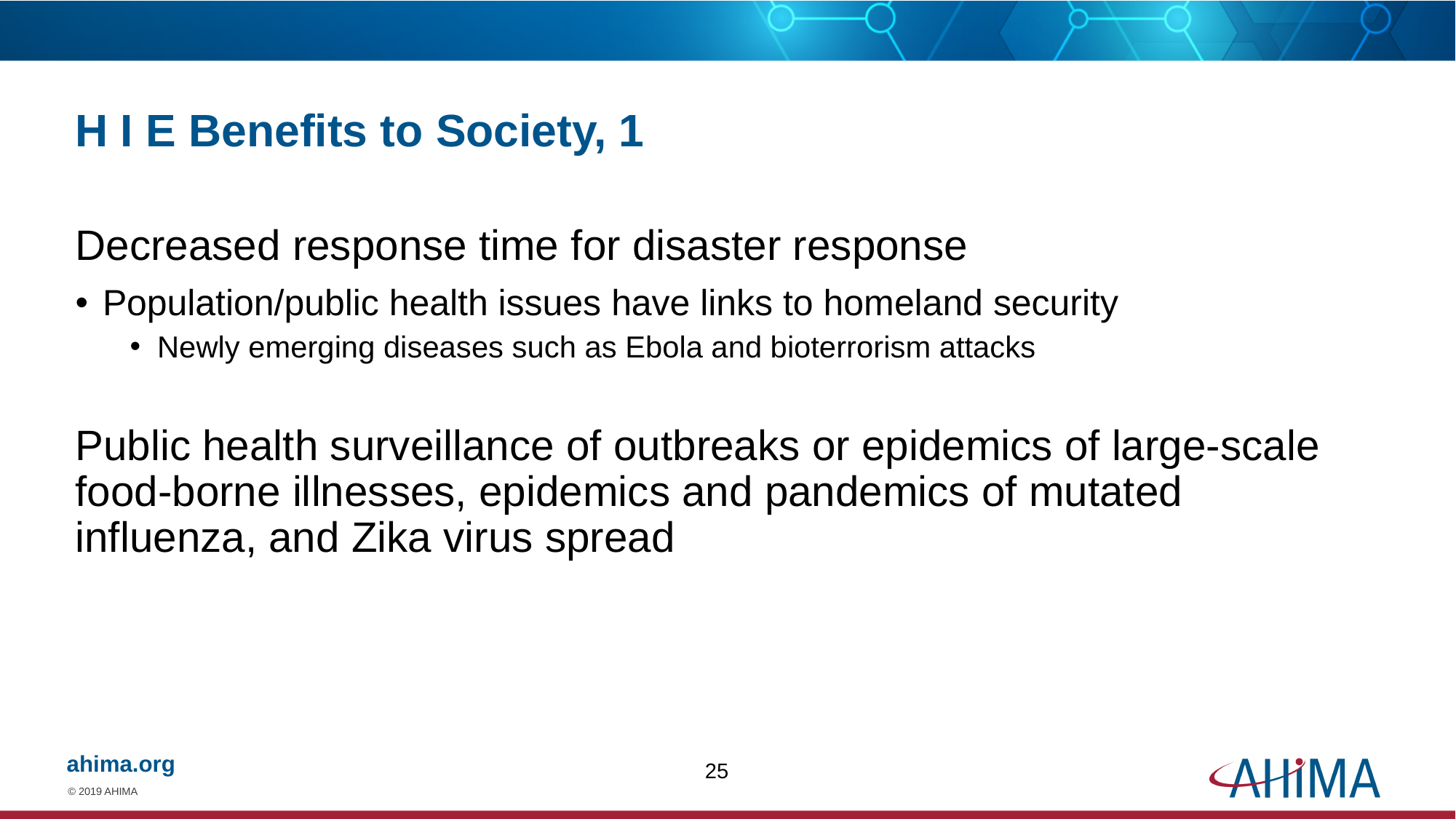

# H I E Benefits to Society, 1
Decreased response time for disaster response
Population/public health issues have links to homeland security
Newly emerging diseases such as Ebola and bioterrorism attacks

Public health surveillance of outbreaks or epidemics of large-scale food-borne illnesses, epidemics and pandemics of mutated influenza, and Zika virus spread